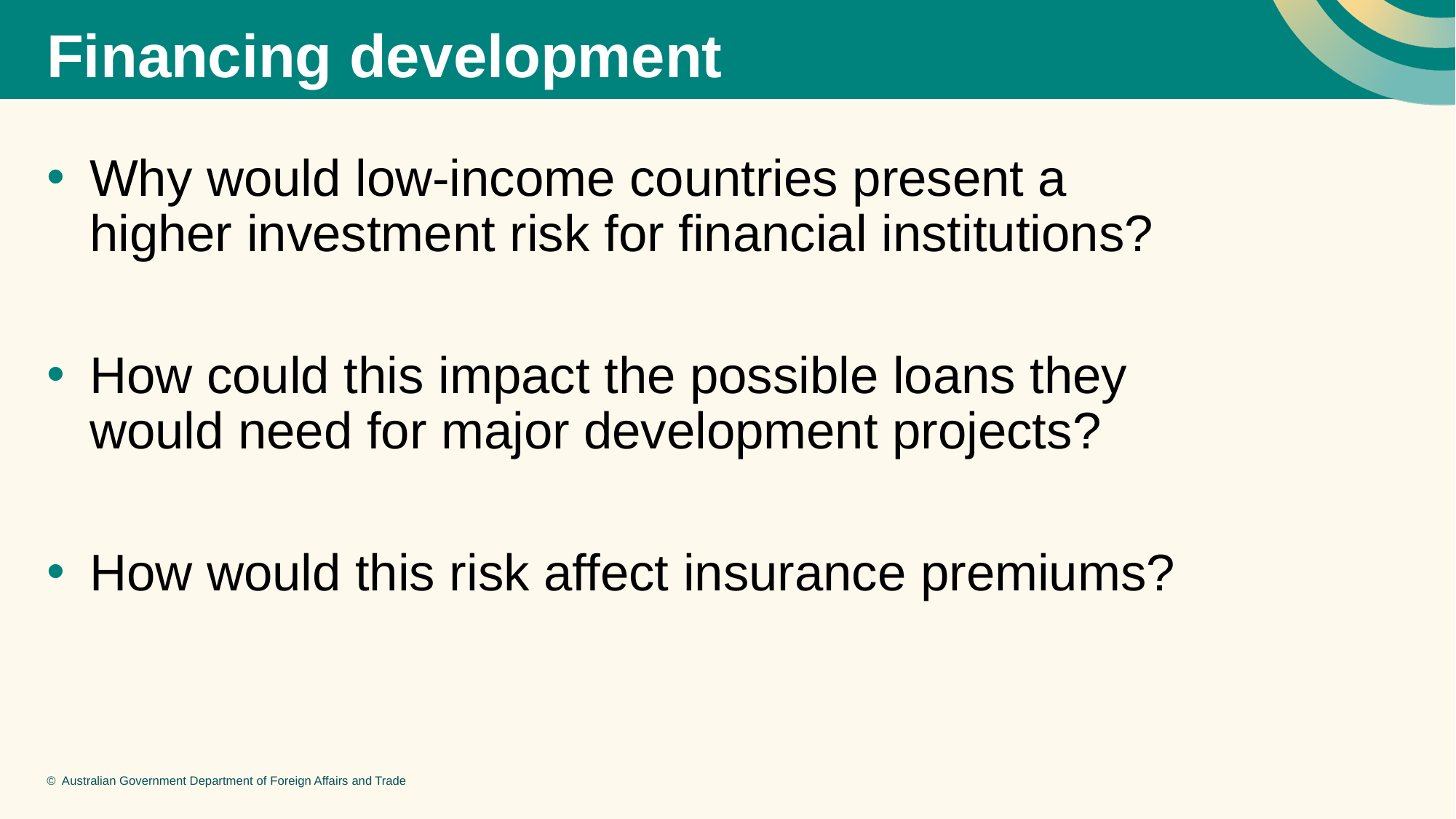

# Financing development
Why would low-income countries present a higher investment risk for financial institutions?

How could this impact the possible loans they would need for major development projects?

How would this risk affect insurance premiums?